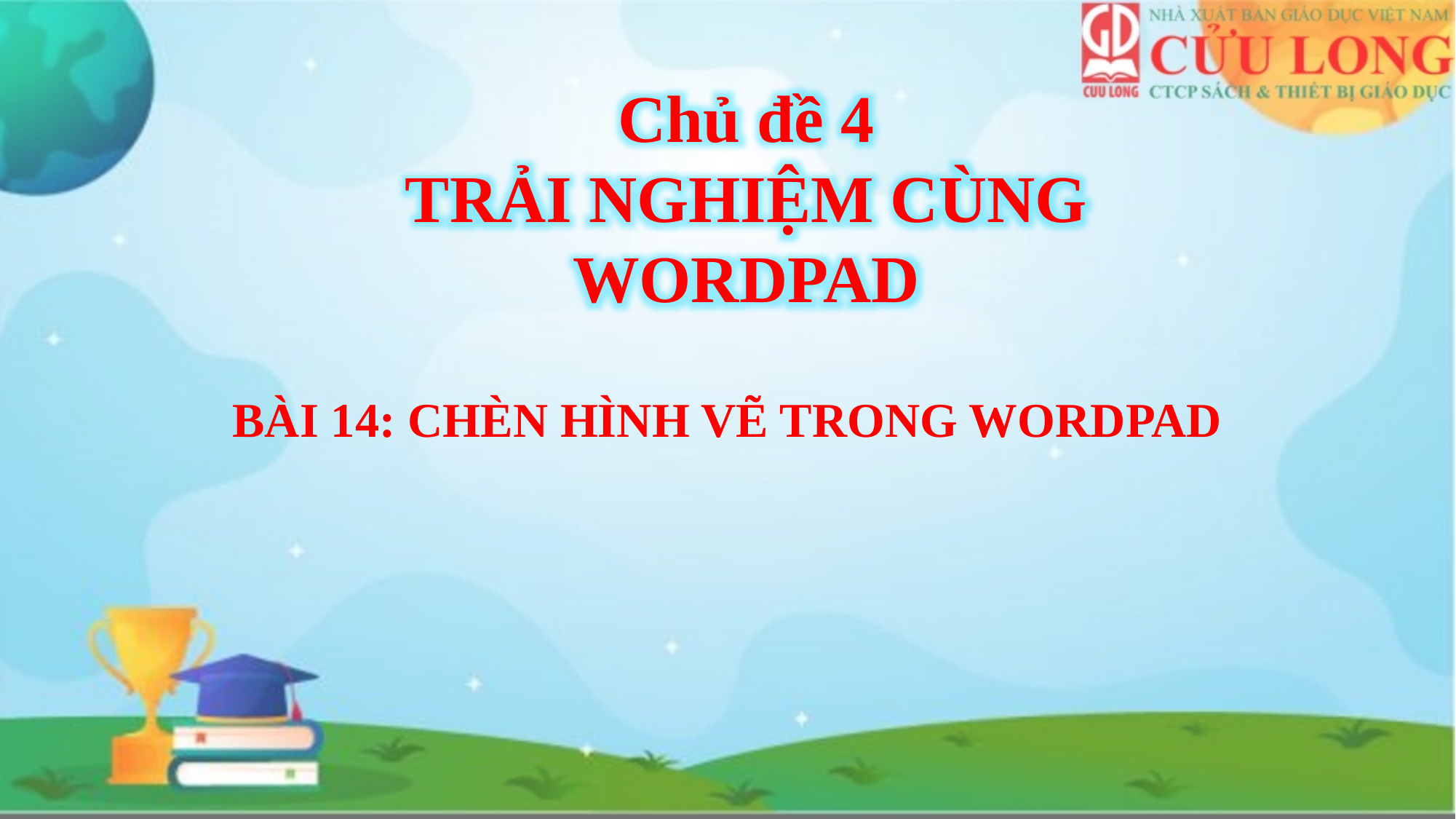

Chủ đề 4
TRẢI NGHIỆM CÙNG WORDPAD
BÀI 14: CHÈN HÌNH VẼ TRONG WORDPAD